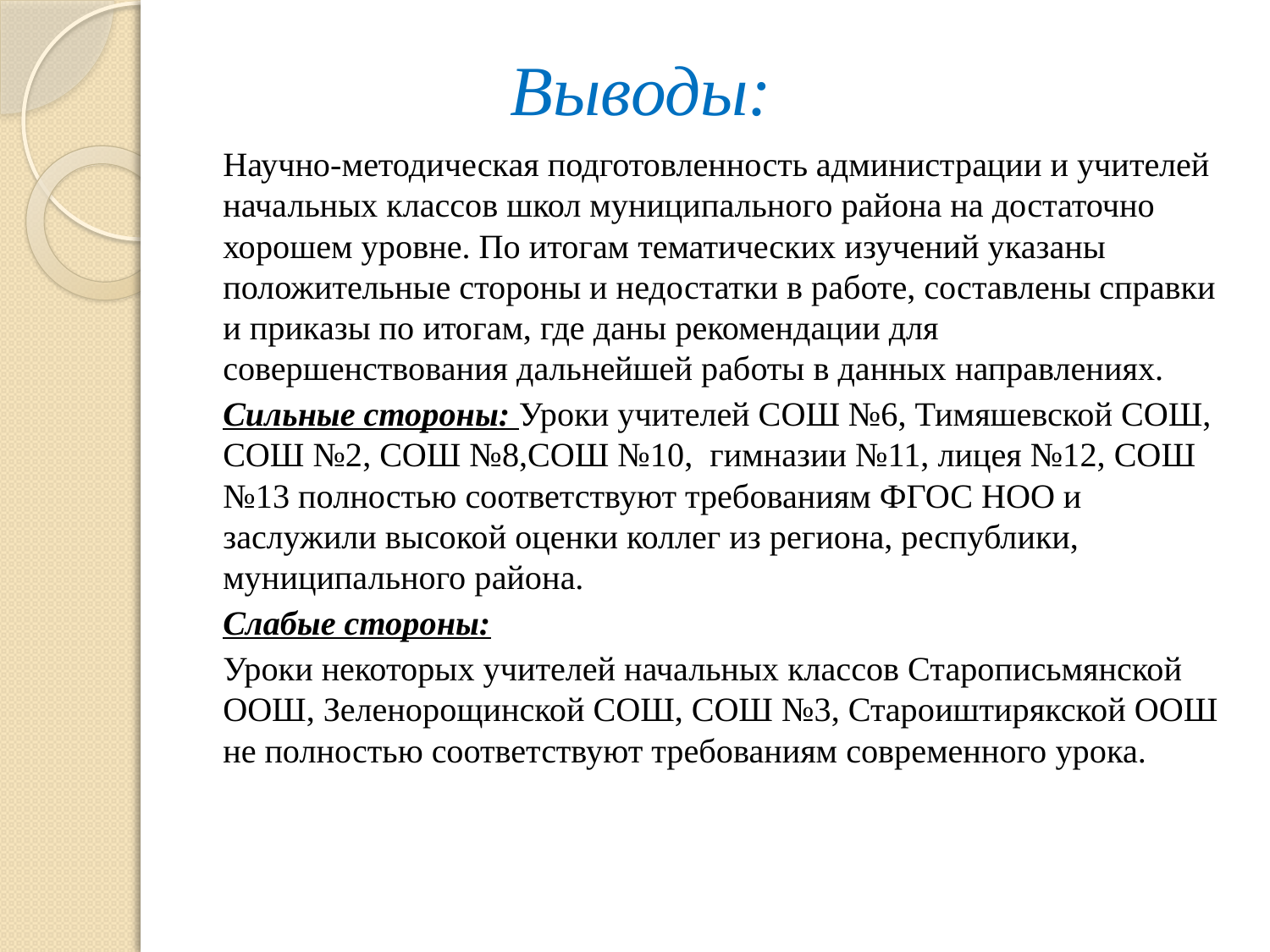

# Выводы:
Научно-методическая подготовленность администрации и учителей начальных классов школ муниципального района на достаточно хорошем уровне. По итогам тематических изучений указаны положительные стороны и недостатки в работе, составлены справки и приказы по итогам, где даны рекомендации для совершенствования дальнейшей работы в данных направлениях.
Сильные стороны: Уроки учителей СОШ №6, Тимяшевской СОШ, СОШ №2, СОШ №8,СОШ №10,  гимназии №11, лицея №12, СОШ №13 полностью соответствуют требованиям ФГОС НОО и заслужили высокой оценки коллег из региона, республики, муниципального района.
Слабые стороны:
Уроки некоторых учителей начальных классов Старописьмянской ООШ, Зеленорощинской СОШ, СОШ №3, Староиштирякской ООШ не полностью соответствуют требованиям современного урока.